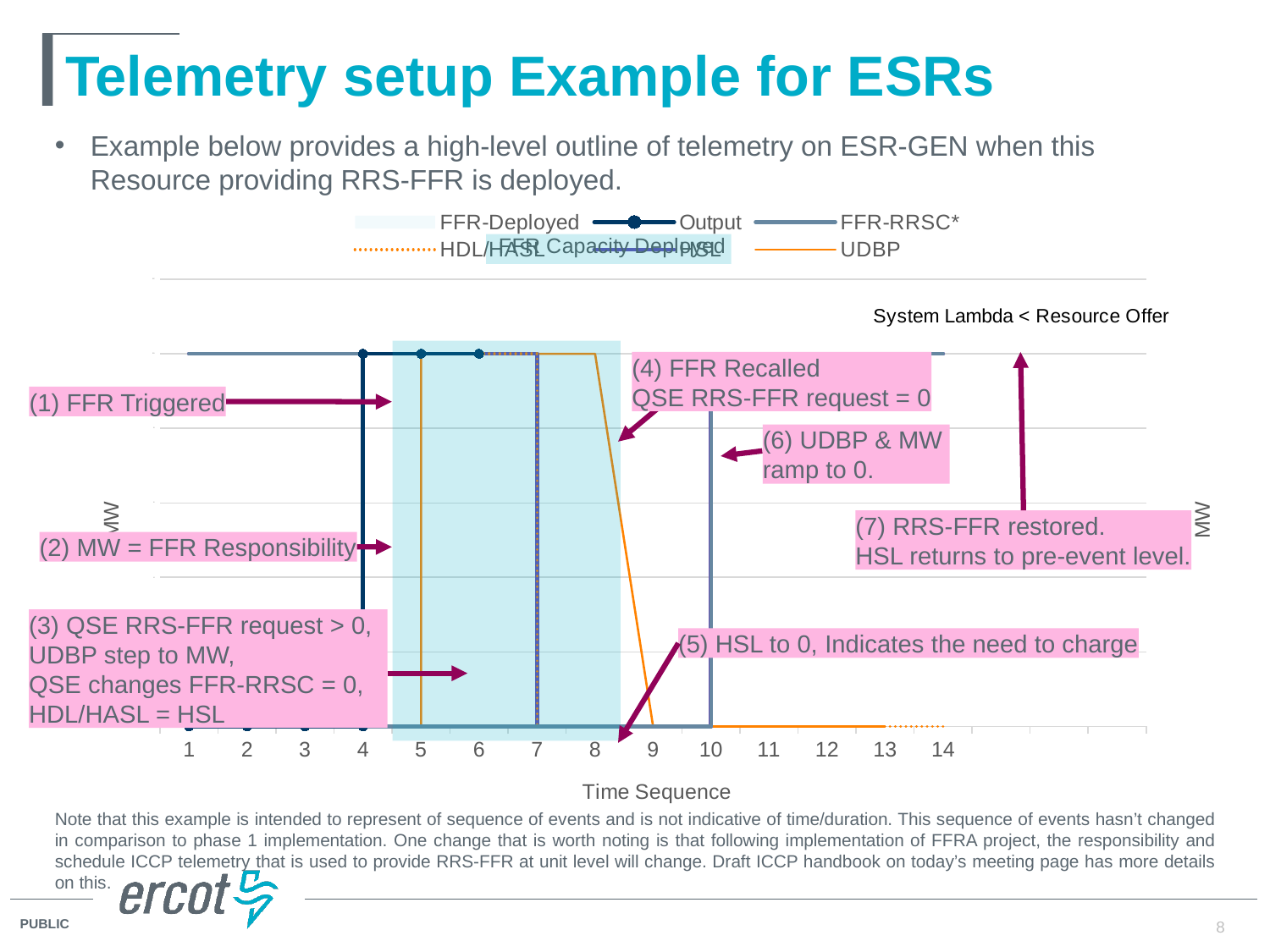

# Telemetry setup Example for ESRs
Example below provides a high-level outline of telemetry on ESR-GEN when this Resource providing RRS-FFR is deployed.

Note that this example is intended to represent of sequence of events and is not indicative of time/duration. This sequence of events hasn’t changed in comparison to phase 1 implementation. One change that is worth noting is that following implementation of FFRA project, the responsibility and schedule ICCP telemetry that is used to provide RRS-FFR at unit level will change. Draft ICCP handbook on today’s meeting page has more details on this.

### Chart

| Category | FFR-Deployed | Output | Output | FFR-RRSC* | HDL/HASL | HSL | UDBP |
|---|---|---|---|---|---|---|---|
| 1 | 0.0 | None | 0.0 | 10.0 | 0.0 | 10.0 | 0.0 |
| 2 | 0.0 | None | 0.0 | 10.0 | 0.0 | 10.0 | 0.0 |
| 3 | 0.0 | None | 0.0 | 10.0 | 0.0 | 10.0 | 0.0 |
| 4 | 10.0 | None | 0.0 | 10.0 | 0.0 | 10.0 | 0.0 |
| 5 | 10.0 | 10.0 | 10.0 | 0.0 | 10.0 | 10.0 | 0.0 |
| 6 | 10.0 | 10.0 | 10.0 | 0.0 | 10.0 | 10.0 | 10.0 |
| 7 | 10.0 | 10.0 | 10.0 | 0.0 | 10.0 | 10.0 | 10.0 |
| 8 | 0.0 | 10.0 | None | 0.0 | 10.0 | 10.0 | 10.0 |
| 9 | None | 0.0 | None | 0.0 | 0.0 | 0.0 | 10.0 |
| 10 | 0.0 | 0.0 | None | 0.0 | 0.0 | 0.0 | 0.0 |
| 11 | 0.0 | 0.0 | None | 0.0 | 0.0 | 0.0 | 0.0 |
| 12 | 0.0 | 0.0 | None | 0.0 | 0.0 | 0.0 | 0.0 |
| 13 | 0.0 | 0.0 | None | 10.0 | 0.0 | 10.0 | 0.0 |
| 14 | 0.0 | 0.0 | None | 10.0 | 0.0 | 10.0 | 0.0 |
(4) FFR Recalled
QSE RRS-FFR request = 0
(7) RRS-FFR restored.
HSL returns to pre-event level.
(1) FFR Triggered
(6) UDBP & MW
ramp to 0.
(2) MW = FFR Responsibility
(3) QSE RRS-FFR request > 0,
UDBP step to MW,
QSE changes FFR-RRSC = 0,
HDL/HASL = HSL
(5) HSL to 0, Indicates the need to charge
8